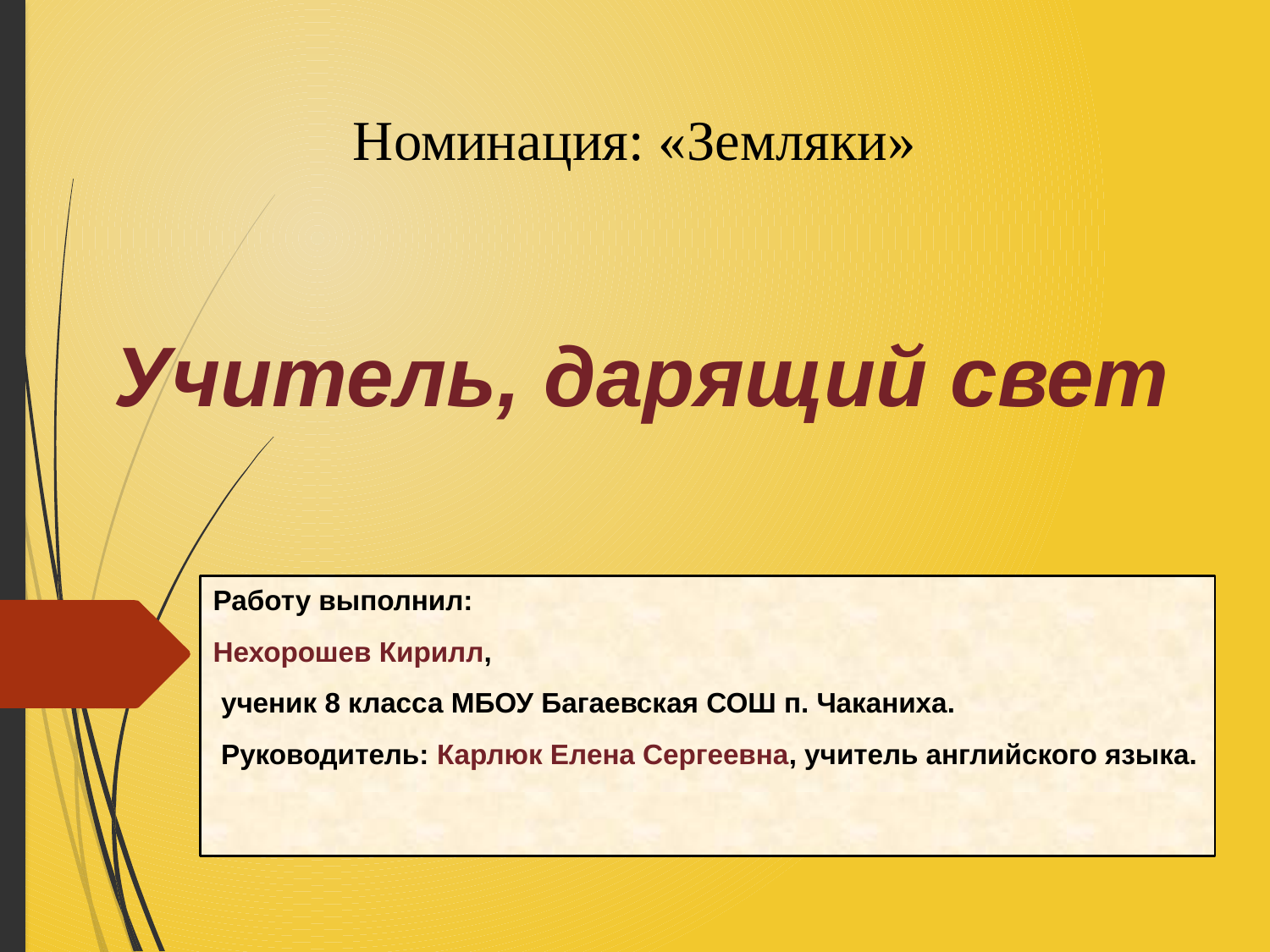

Номинация: «Земляки»
  Учитель, дарящий свет
Работу выполнил:
Нехорошев Кирилл,
 ученик 8 класса МБОУ Багаевская СОШ п. Чаканиха.
 Руководитель: Карлюк Елена Сергеевна, учитель английского языка.